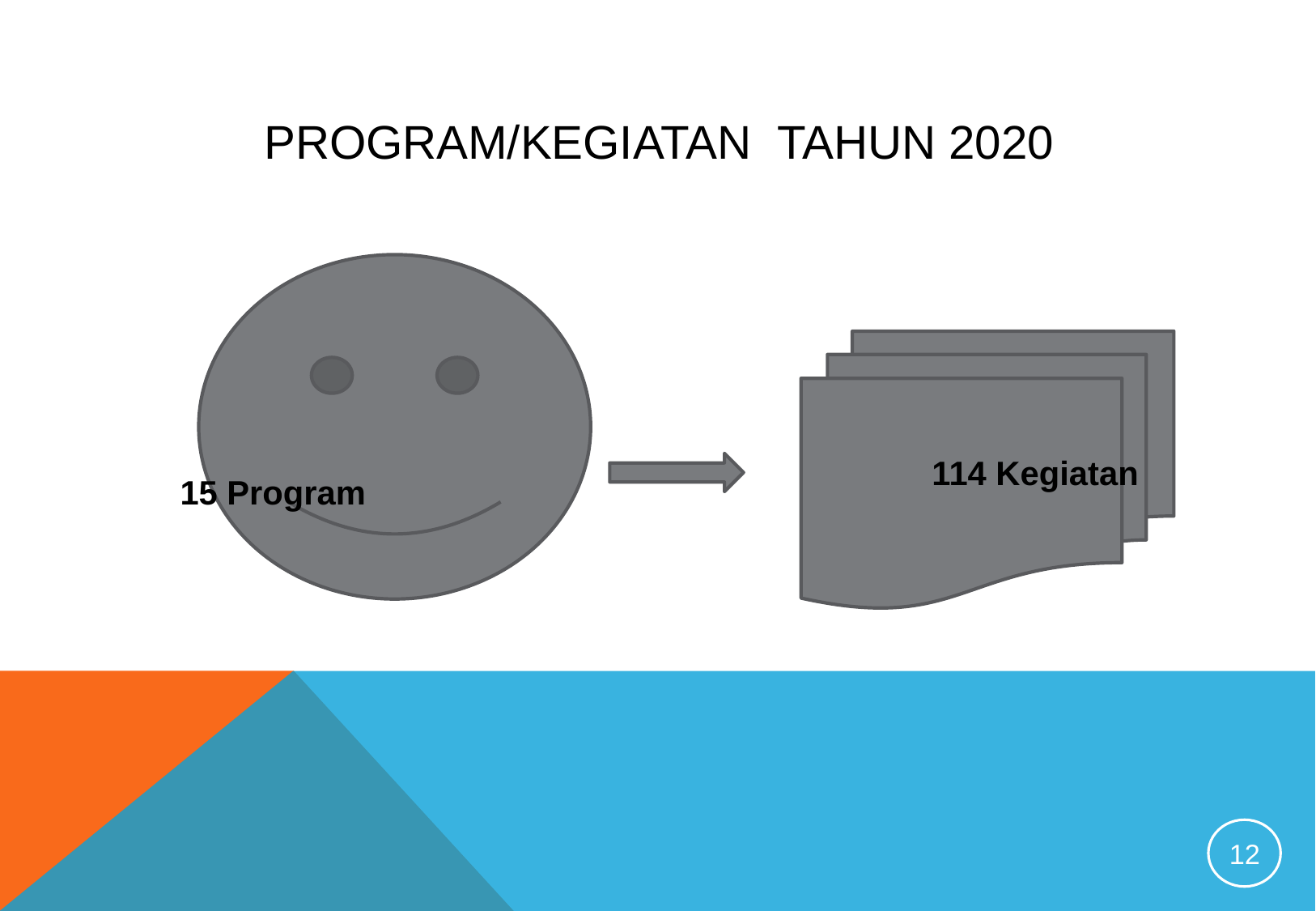

# Program/kegiatan  TAHUN 2020

114 Kegiatan

15 Program
12